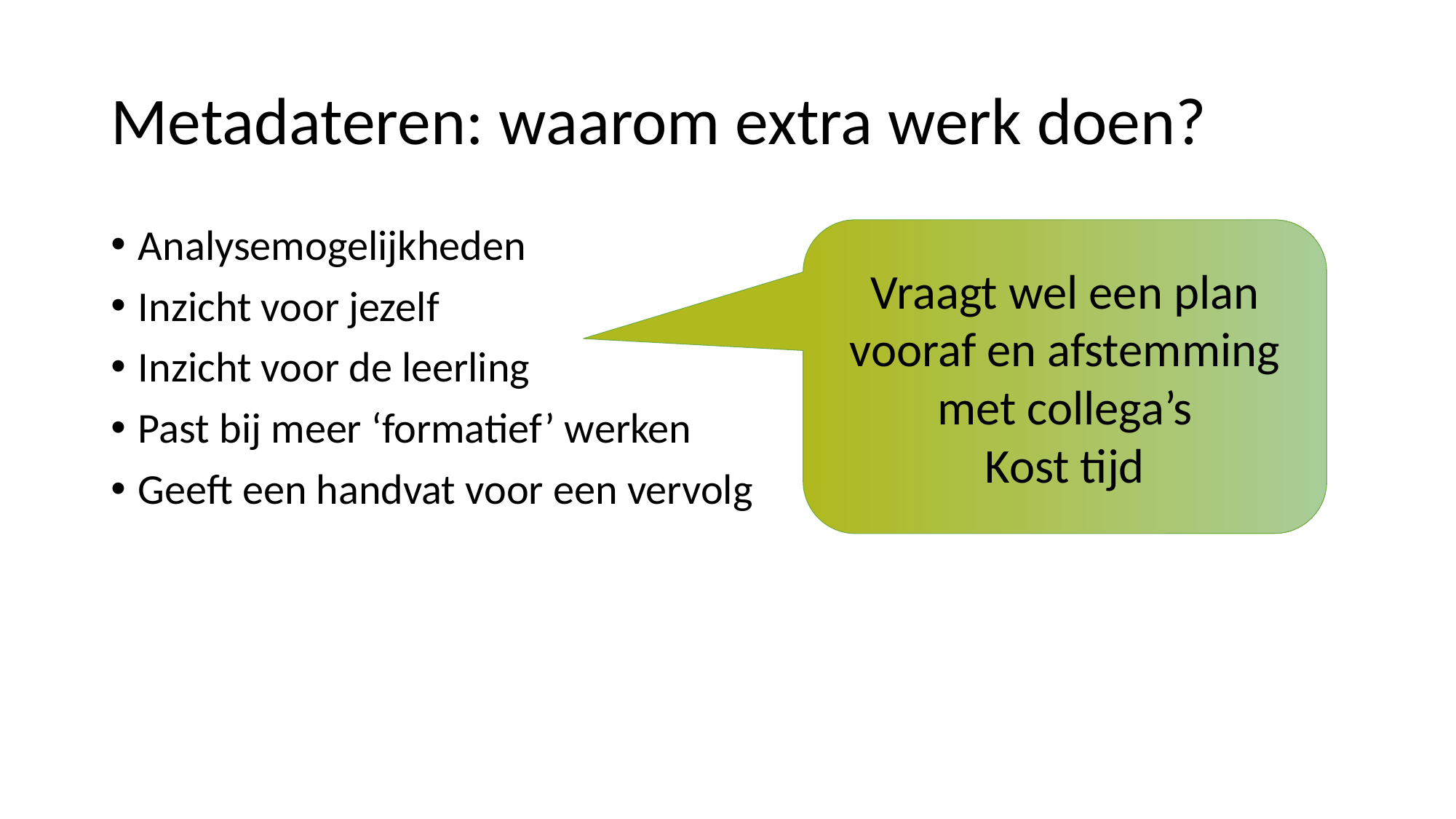

# Metadateren: waarom extra werk doen?
Analysemogelijkheden
Inzicht voor jezelf
Inzicht voor de leerling
Past bij meer ‘formatief’ werken
Geeft een handvat voor een vervolg

Vraagt wel een plan vooraf en afstemming met collega’s
Kost tijd